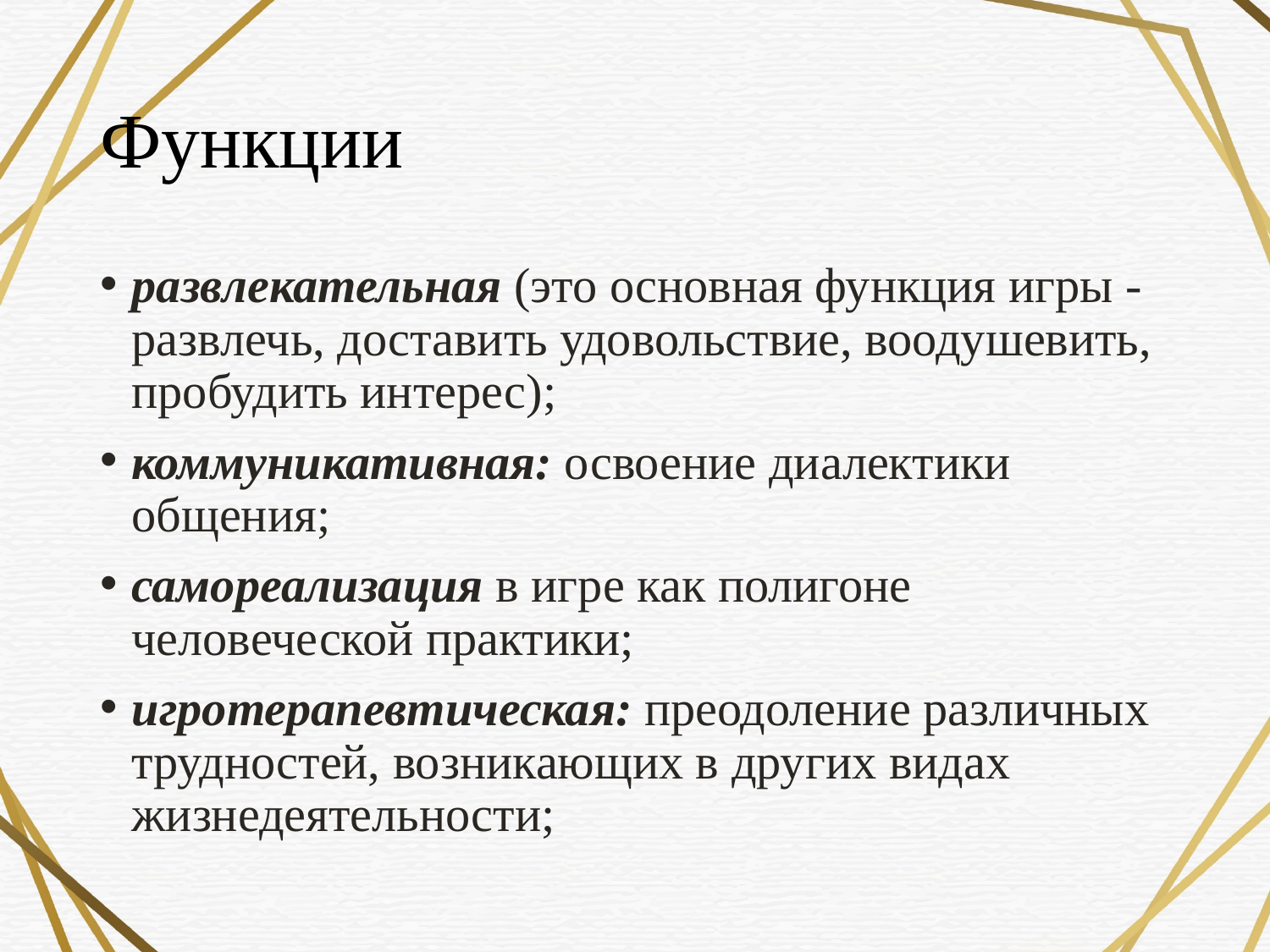

# Функции
развлекательная (это основная функция игры - развлечь, доставить удовольствие, воодушевить, пробудить интерес);
коммуникативная: освоение диалектики общения;
самореализация в игре как полигоне человеческой практики;
игротерапевтическая: преодоление различных трудностей, возникающих в других видах жизнедеятельности;